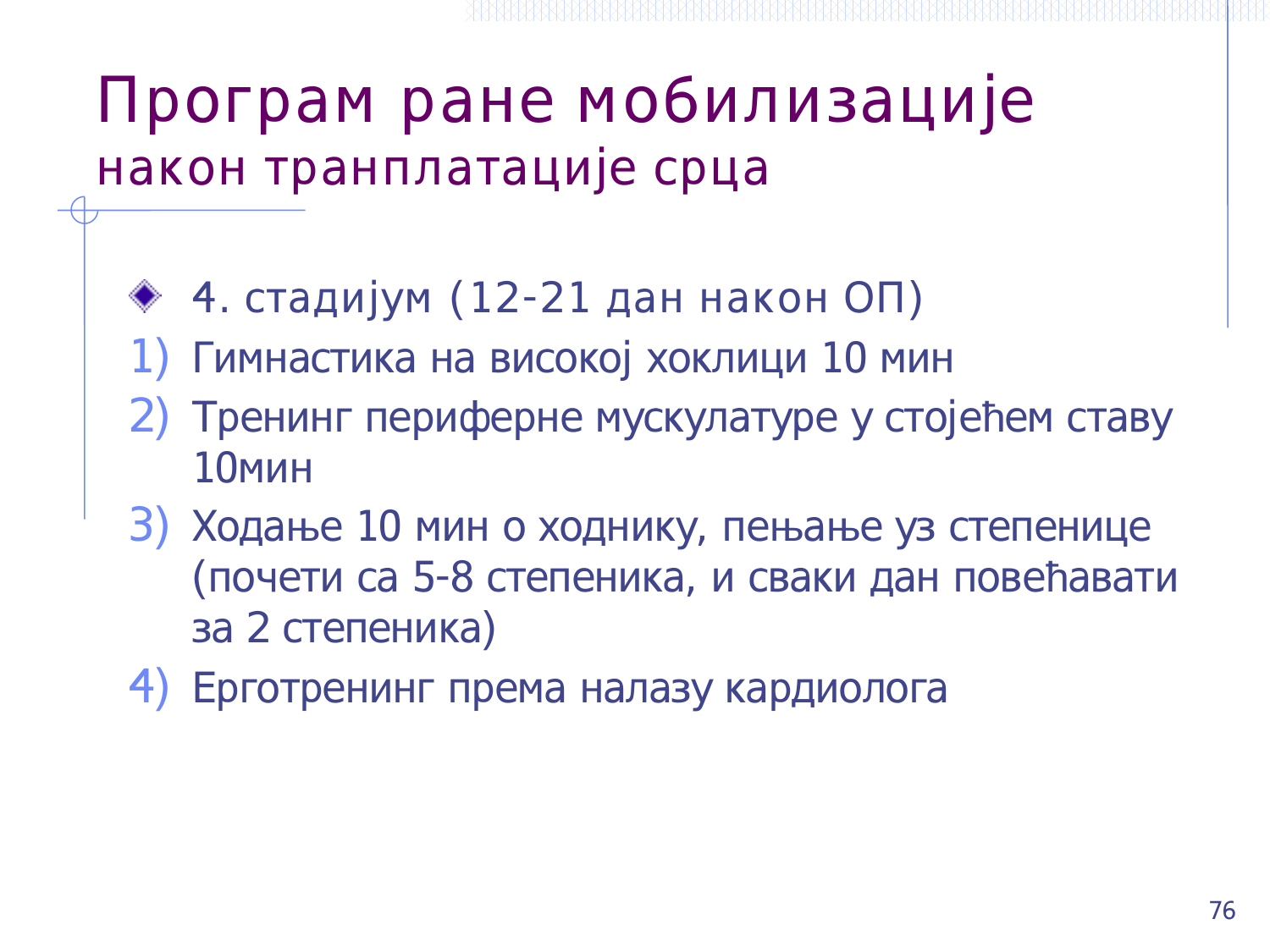

# Програм ране мобилизације након транплатације срца
4. стадијум (12-21 дан након ОП)
Гимнастика на високој хоклици 10 мин
Тренинг периферне мускулатуре у стојећем ставу 10мин
Ходање 10 мин о ходнику, пењање уз степенице (почети са 5-8 степеника, и сваки дан повећавати за 2 степеника)
Ерготренинг према налазу кардиолога
76